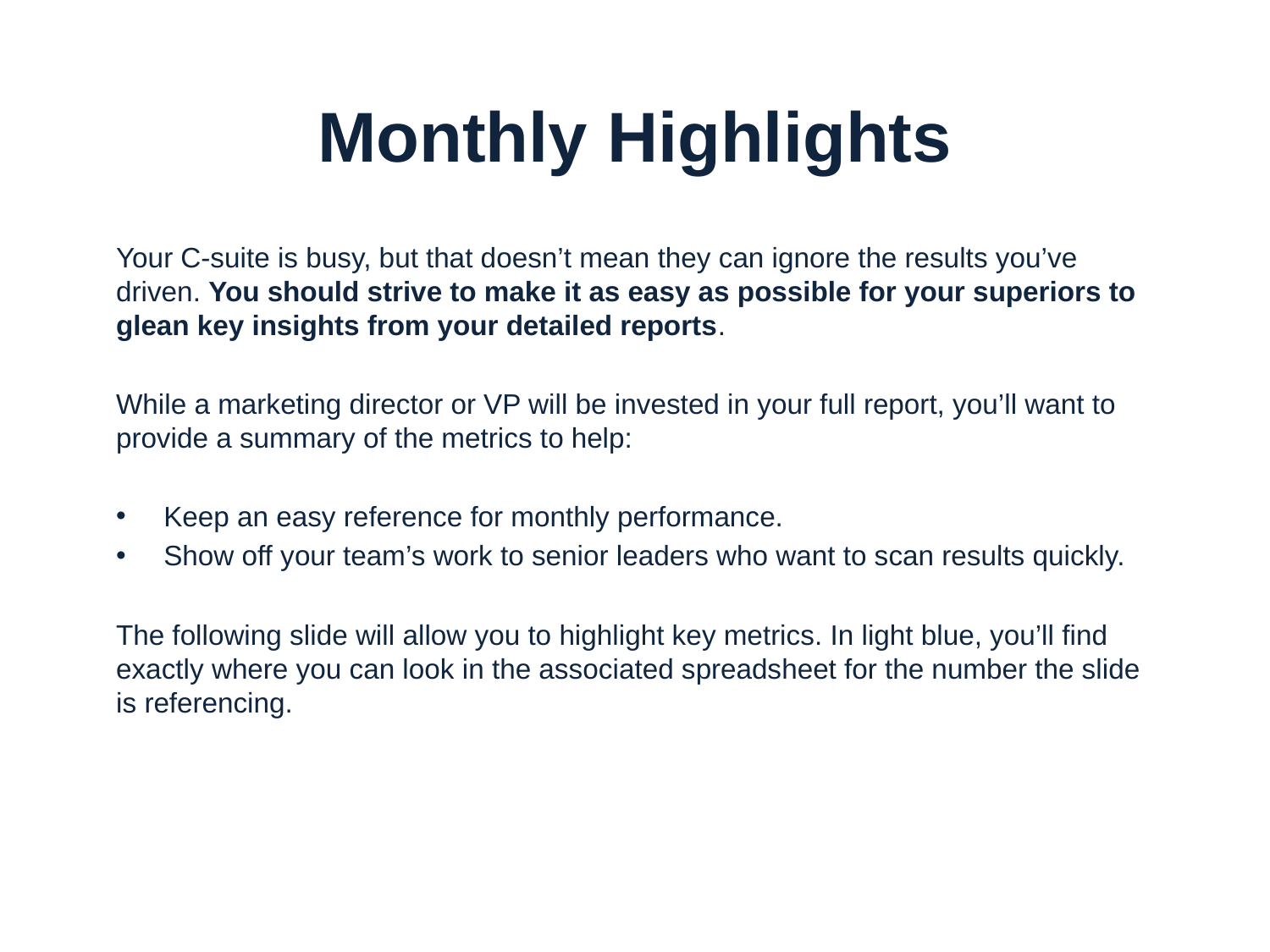

# Monthly Highlights
Your C-suite is busy, but that doesn’t mean they can ignore the results you’ve driven. You should strive to make it as easy as possible for your superiors to glean key insights from your detailed reports.

While a marketing director or VP will be invested in your full report, you’ll want to provide a summary of the metrics to help:

Keep an easy reference for monthly performance.
Show off your team’s work to senior leaders who want to scan results quickly.

The following slide will allow you to highlight key metrics. In light blue, you’ll find exactly where you can look in the associated spreadsheet for the number the slide is referencing.